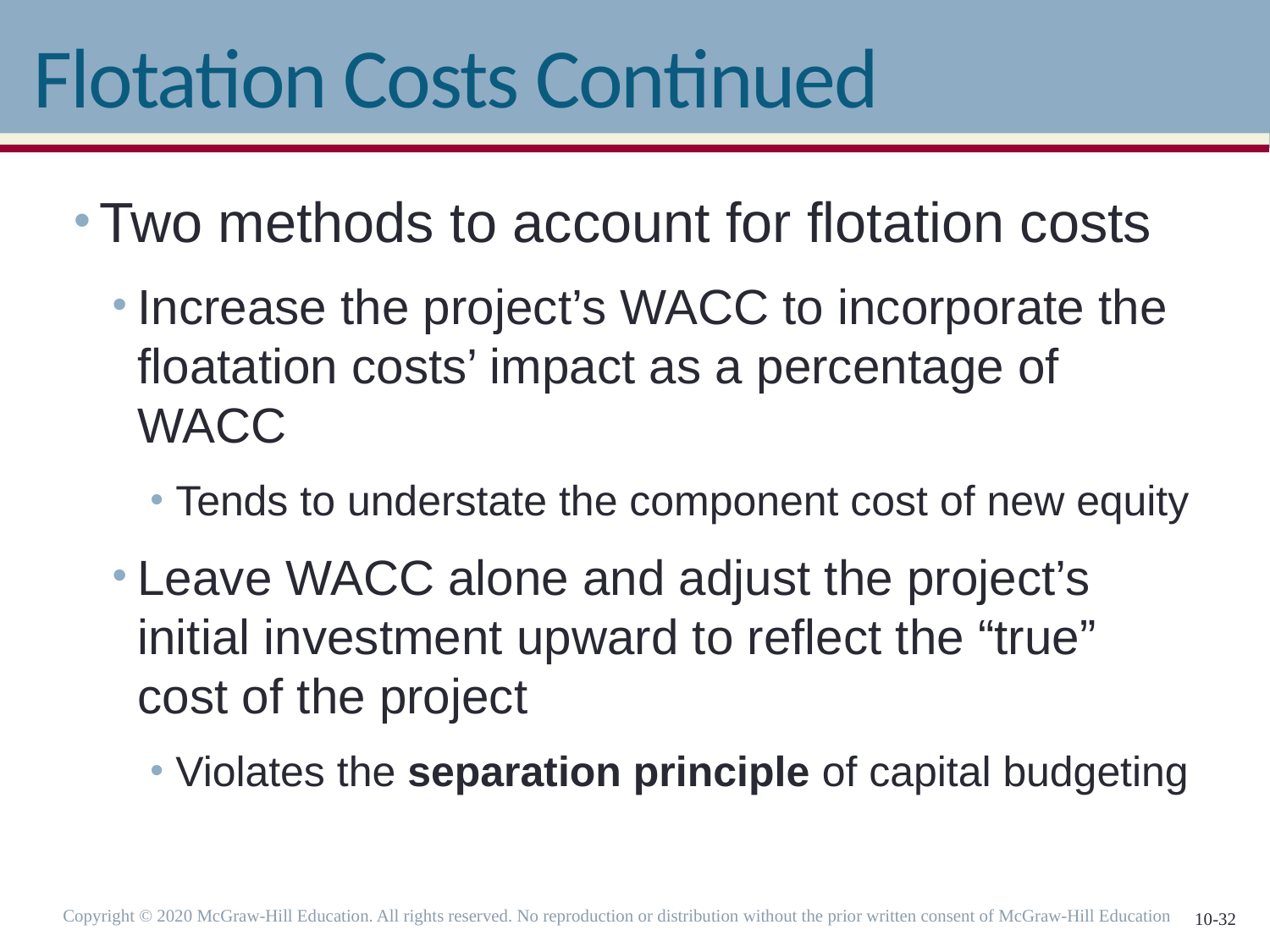

# Flotation Costs Continued
Two methods to account for flotation costs
Increase the project’s WACC to incorporate the floatation costs’ impact as a percentage of WACC
Tends to understate the component cost of new equity
Leave WACC alone and adjust the project’s initial investment upward to reflect the “true” cost of the project
Violates the separation principle of capital budgeting
Copyright © 2020 McGraw-Hill Education. All rights reserved. No reproduction or distribution without the prior written consent of McGraw-Hill Education